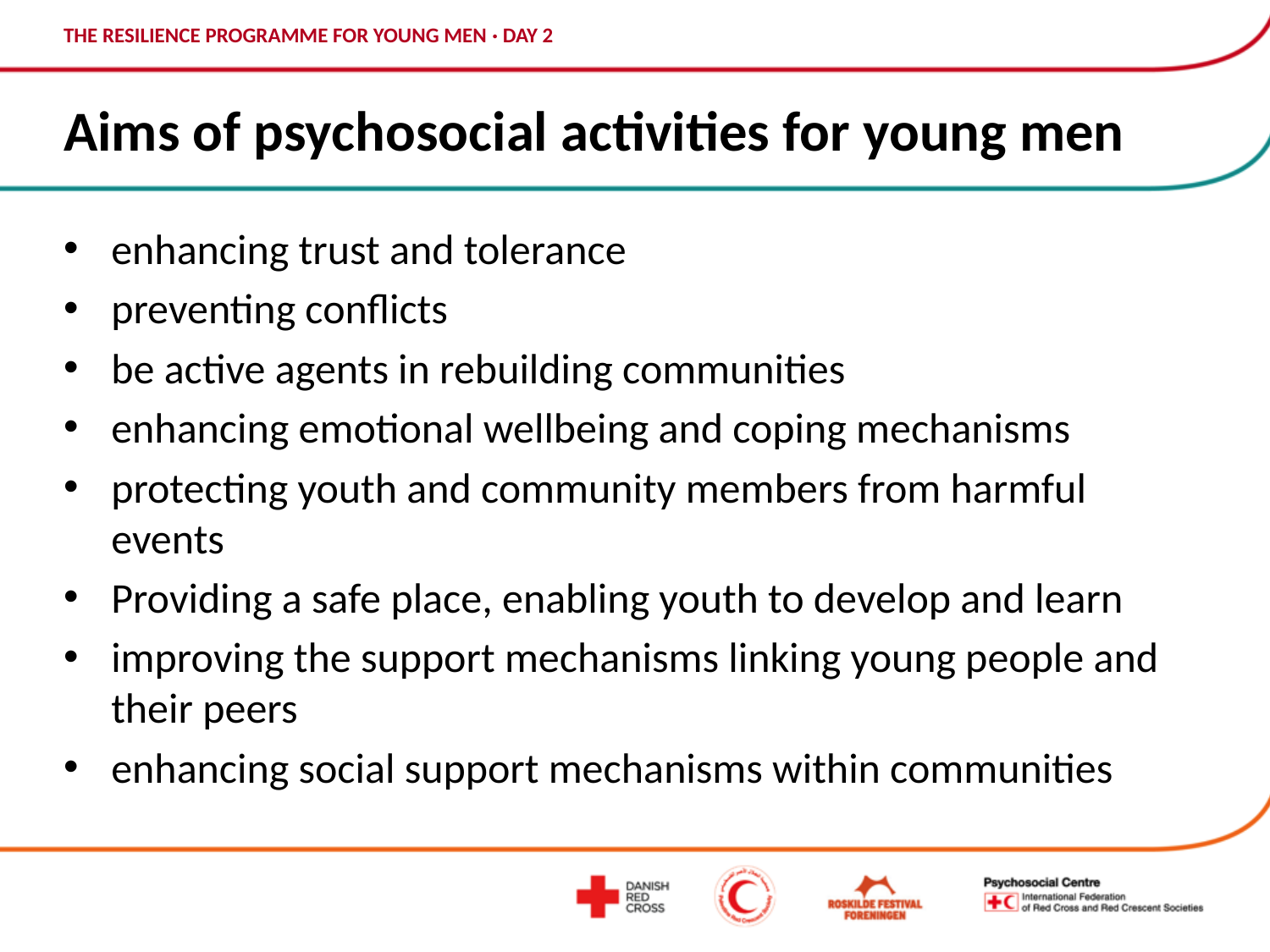

# Aims of psychosocial activities for young men
enhancing trust and tolerance
preventing conflicts
be active agents in rebuilding communities
enhancing emotional wellbeing and coping mechanisms
protecting youth and community members from harmful events
Providing a safe place, enabling youth to develop and learn
improving the support mechanisms linking young people and their peers
enhancing social support mechanisms within communities